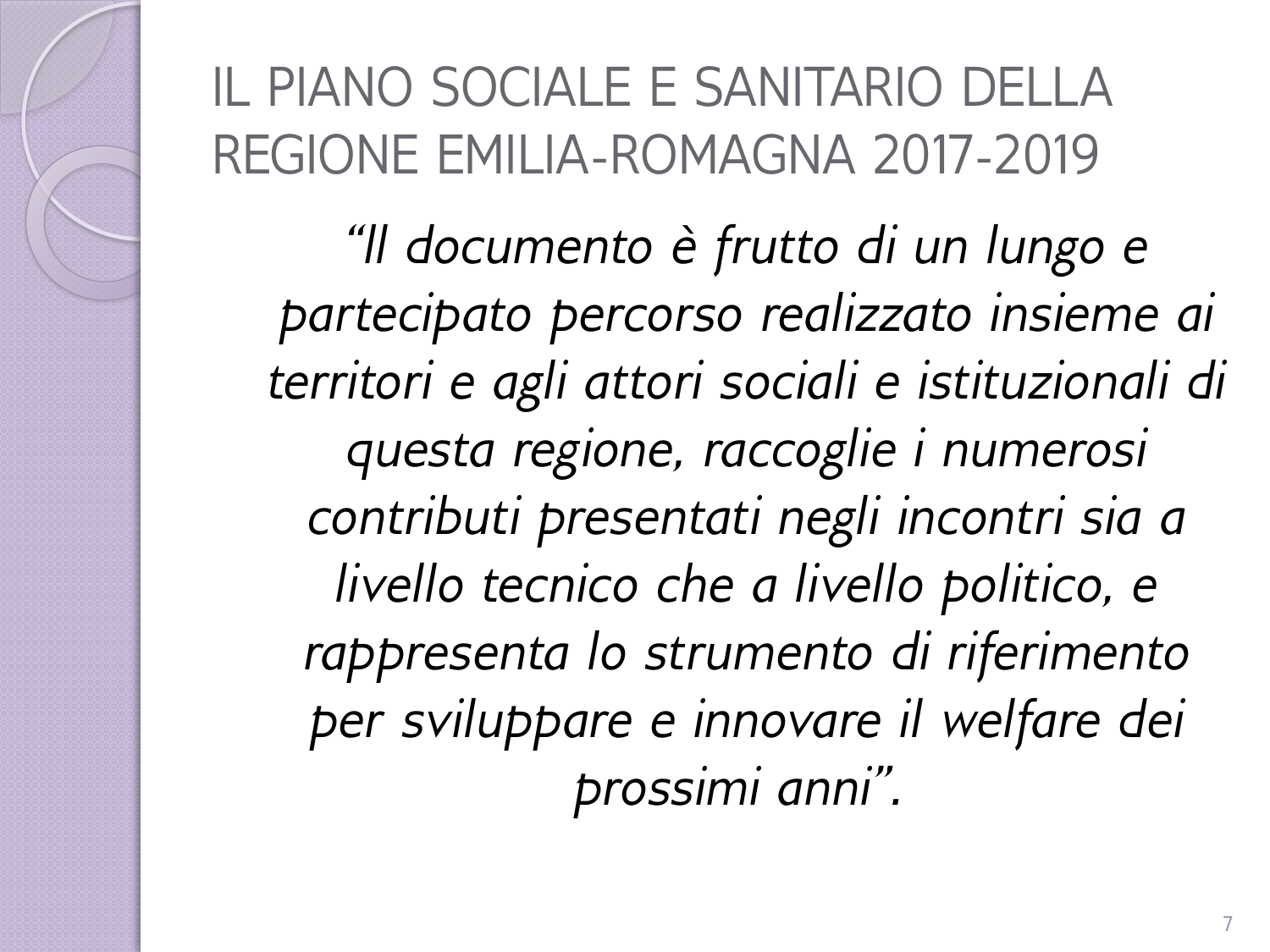

# IL PIANO SOCIALE E SANITARIO DELLA REGIONE EMILIA-ROMAGNA 2017-2019
“Il documento è frutto di un lungo e partecipato percorso realizzato insieme ai territori e agli attori sociali e istituzionali di questa regione, raccoglie i numerosi contributi presentati negli incontri sia a livello tecnico che a livello politico, e rappresenta lo strumento di riferimento per sviluppare e innovare il welfare dei prossimi anni”.
7